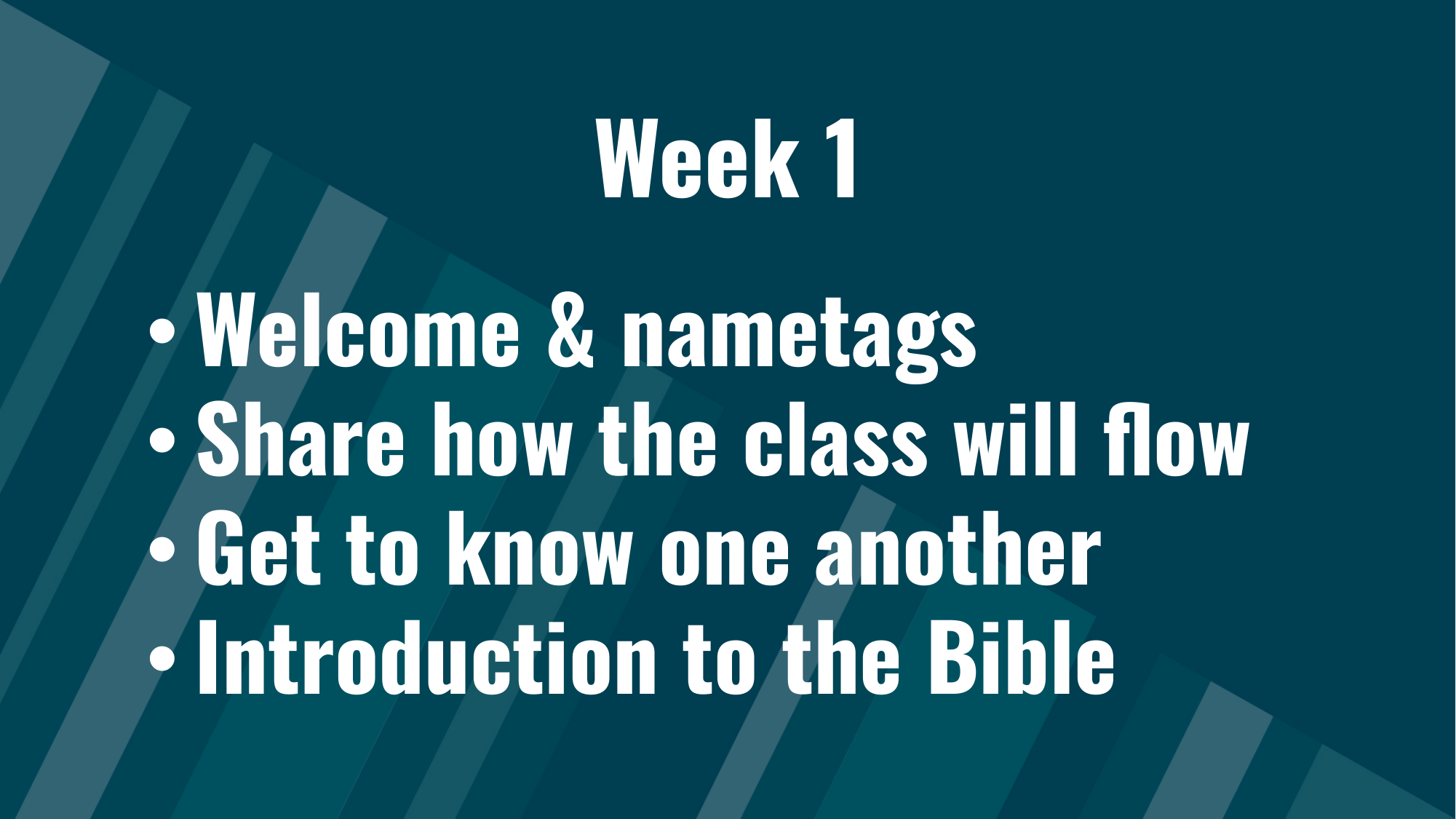

Week 1

Welcome & nametags
Share how the class will flow
Get to know one another
Introduction to the Bible